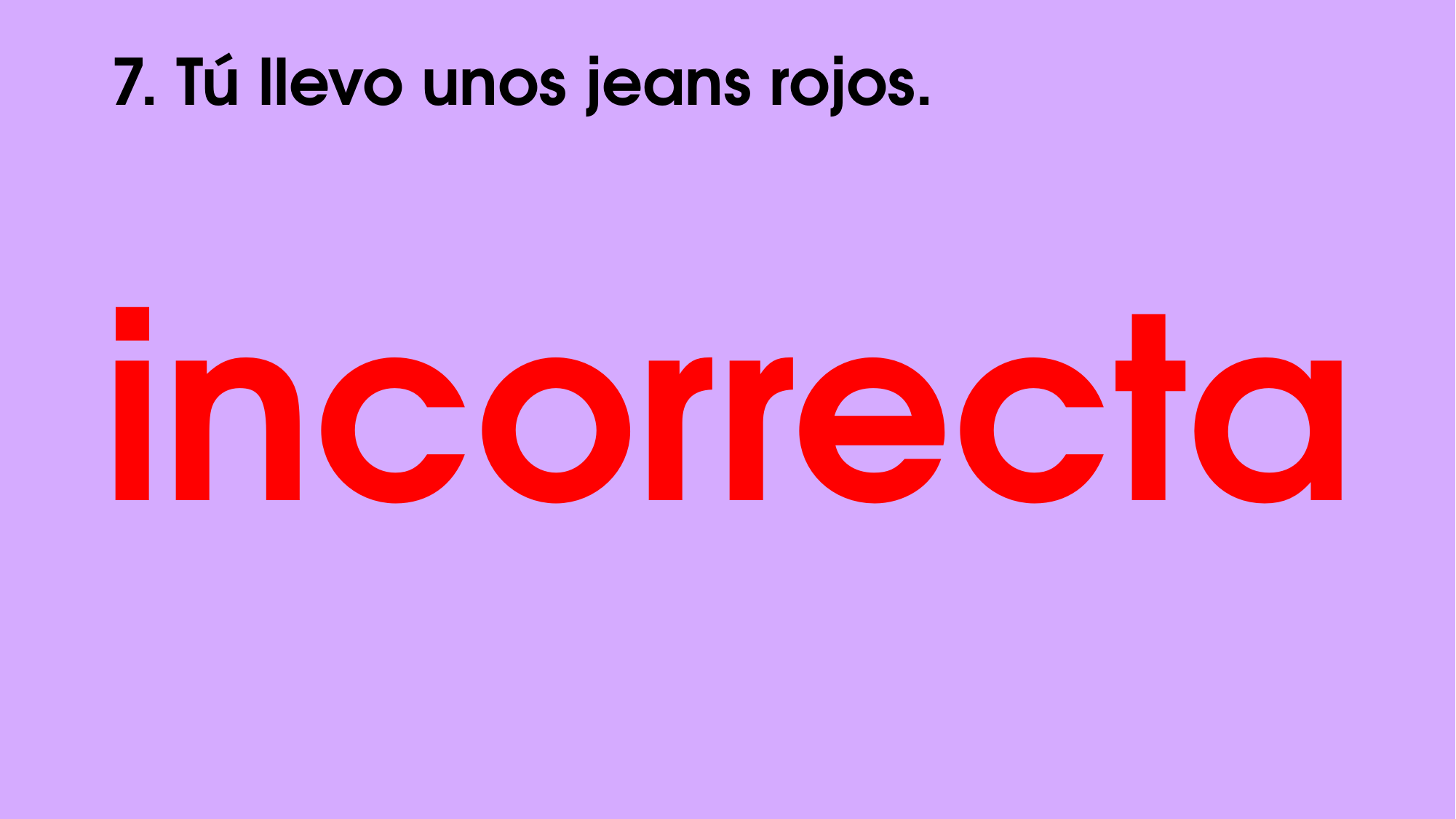

# 7. Tú llevo unos jeans rojos.
incorrecta